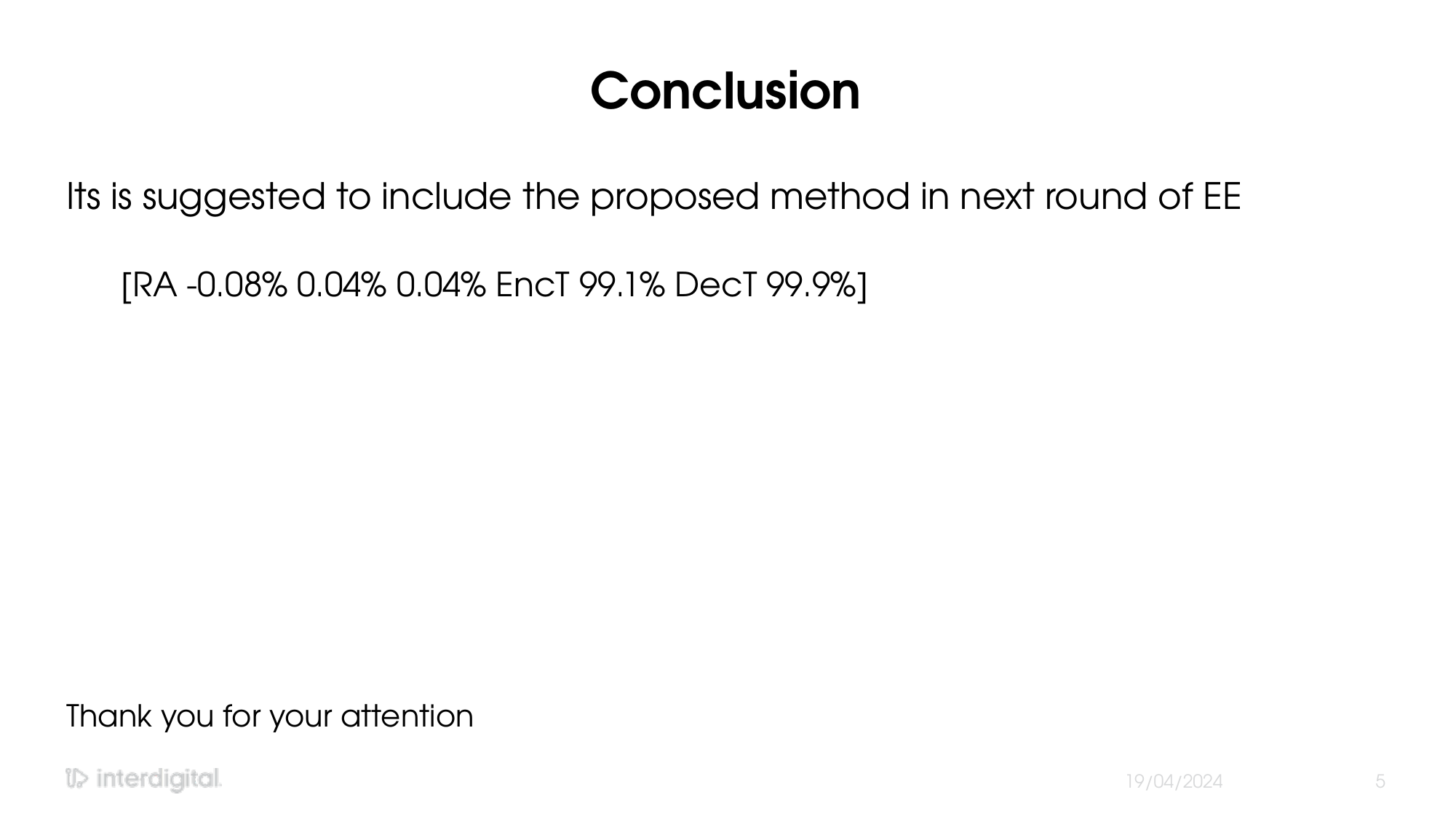

# Conclusion
Its is suggested to include the proposed method in next round of EE

[RA -0.08% 0.04% 0.04% EncT 99.1% DecT 99.9%]

Thank you for your attention
19/04/2024
5